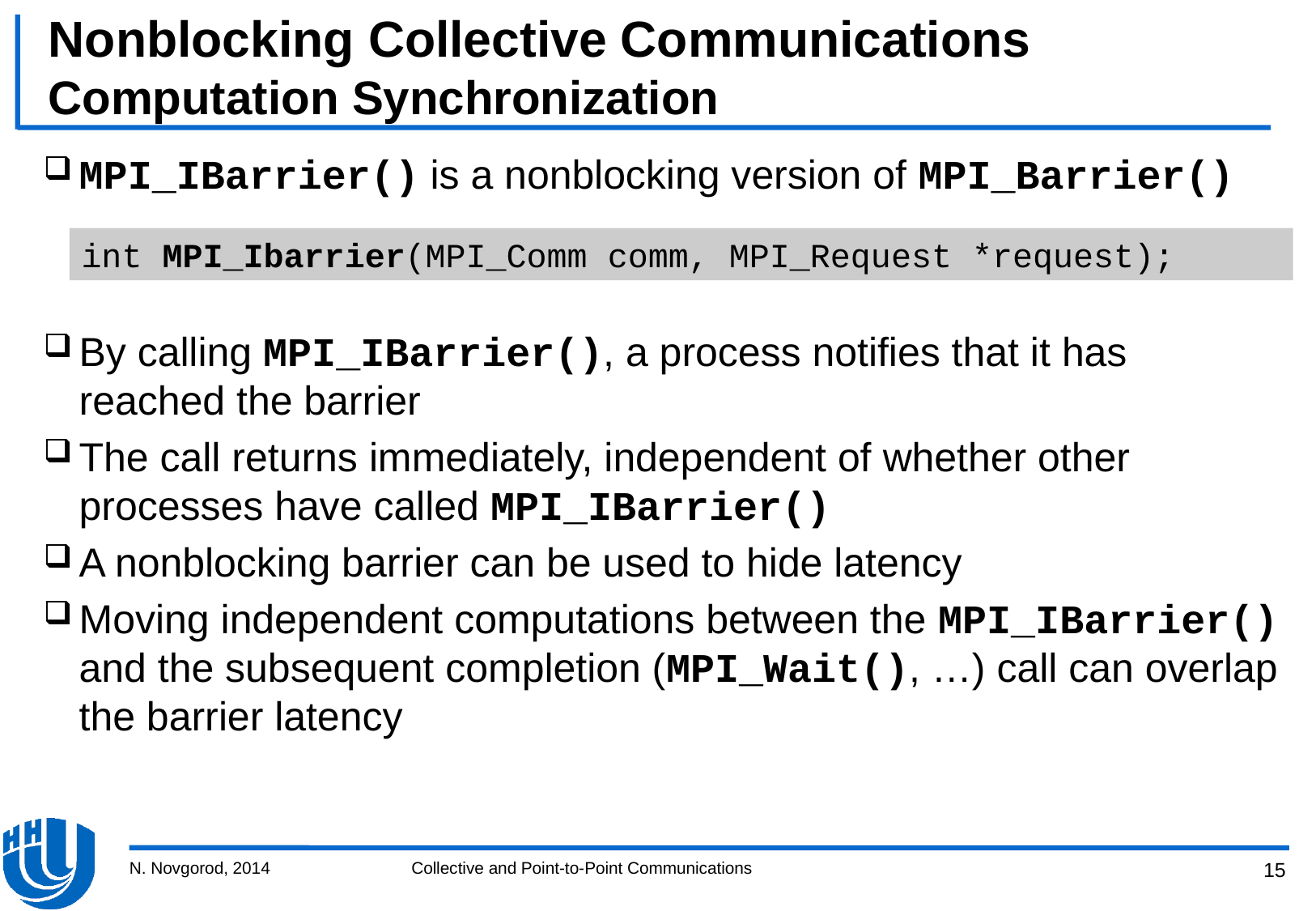

# Nonblocking Collective Communications Computation Synchronization
MPI_IBarrier() is a nonblocking version of MPI_Barrier()

By calling MPI_IBarrier(), a process notifies that it has reached the barrier
The call returns immediately, independent of whether other processes have called MPI_IBarrier()
A nonblocking barrier can be used to hide latency
Moving independent computations between the MPI_IBarrier() and the subsequent completion (MPI_Wait(), …) call can overlap the barrier latency
int MPI_Ibarrier(MPI_Comm comm, MPI_Request *request);
N. Novgorod, 2014
Collective and Point-to-Point Communications
15